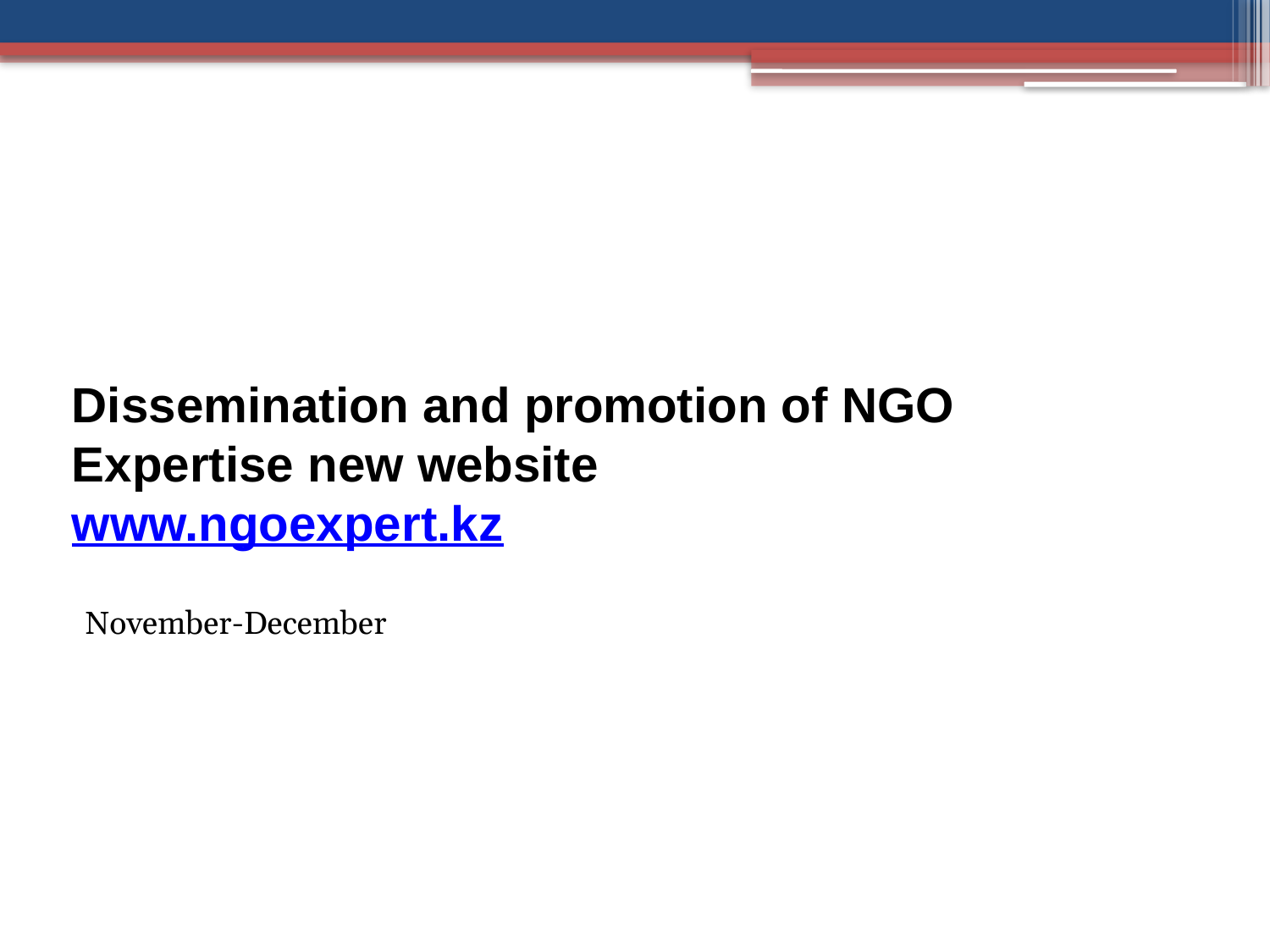

Dissemination and promotion of NGO Expertise new website
www.ngoexpert.kz

November-December